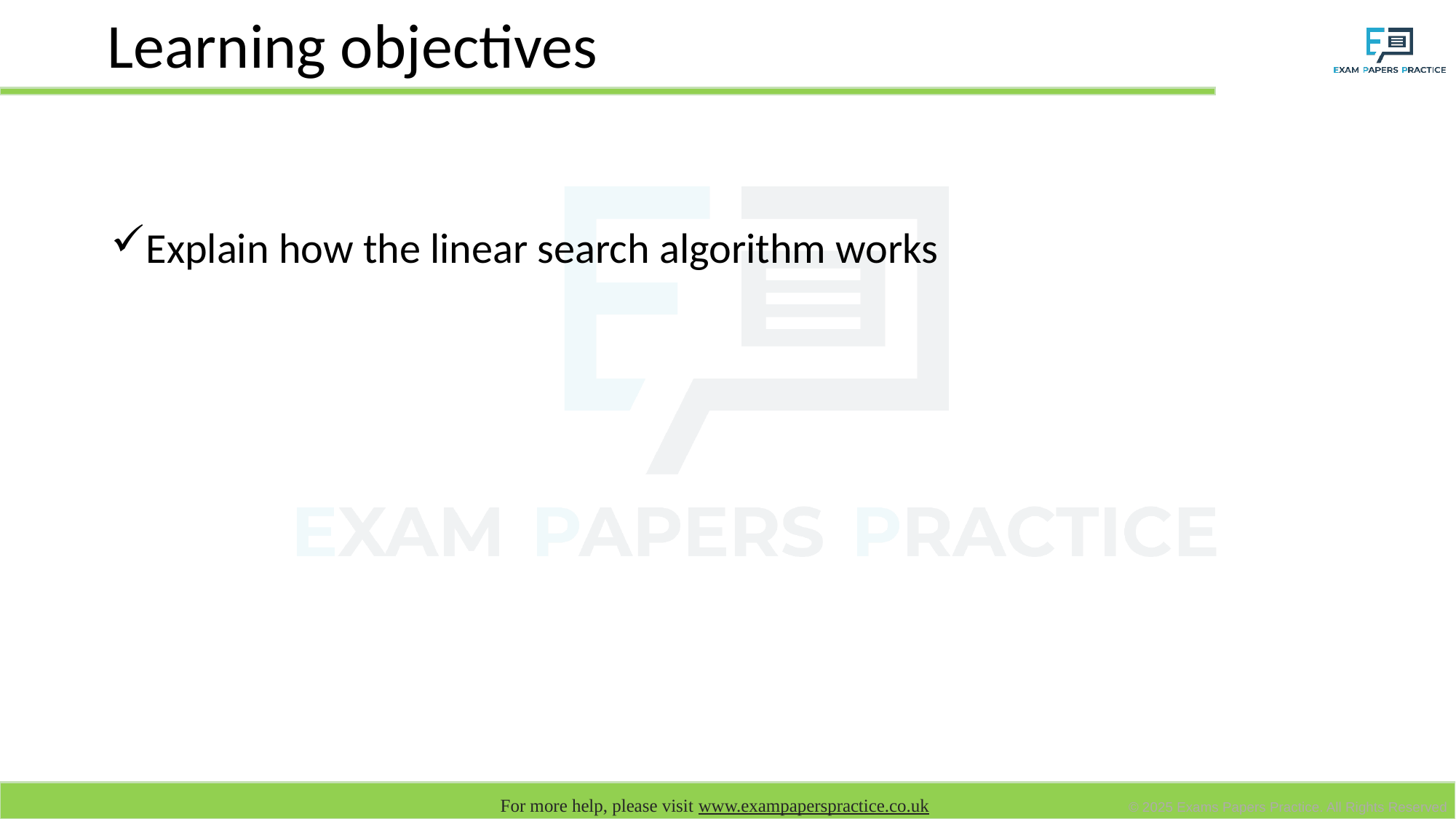

# Learning objectives
Explain how the linear search algorithm works